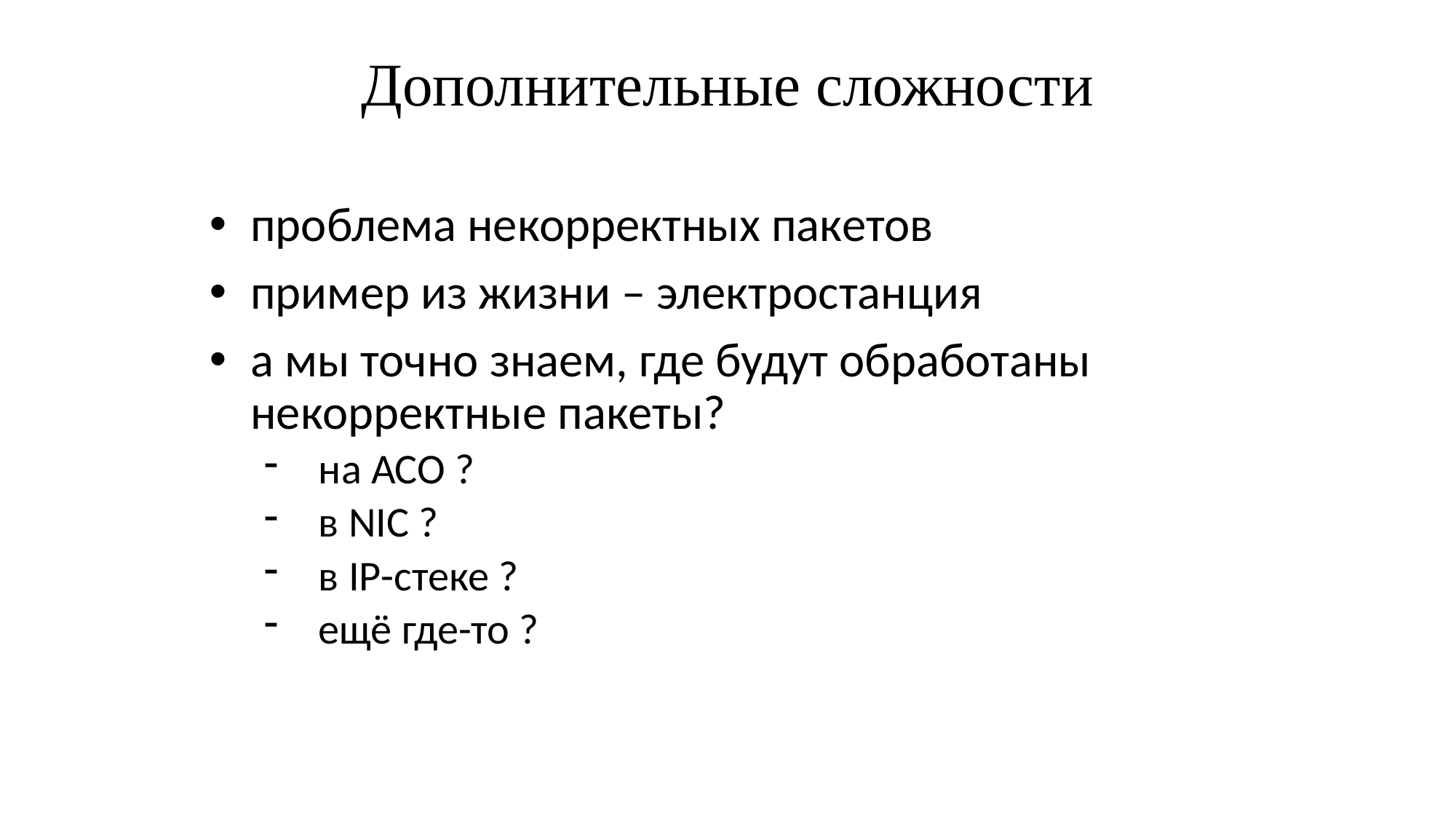

# Дополнительные сложности
проблема некорректных пакетов
пример из жизни – электростанция
а мы точно знаем, где будут обработаны некорректные пакеты?
на АСО ?
в NIC ?
в IP-стеке ?
ещё где-то ?